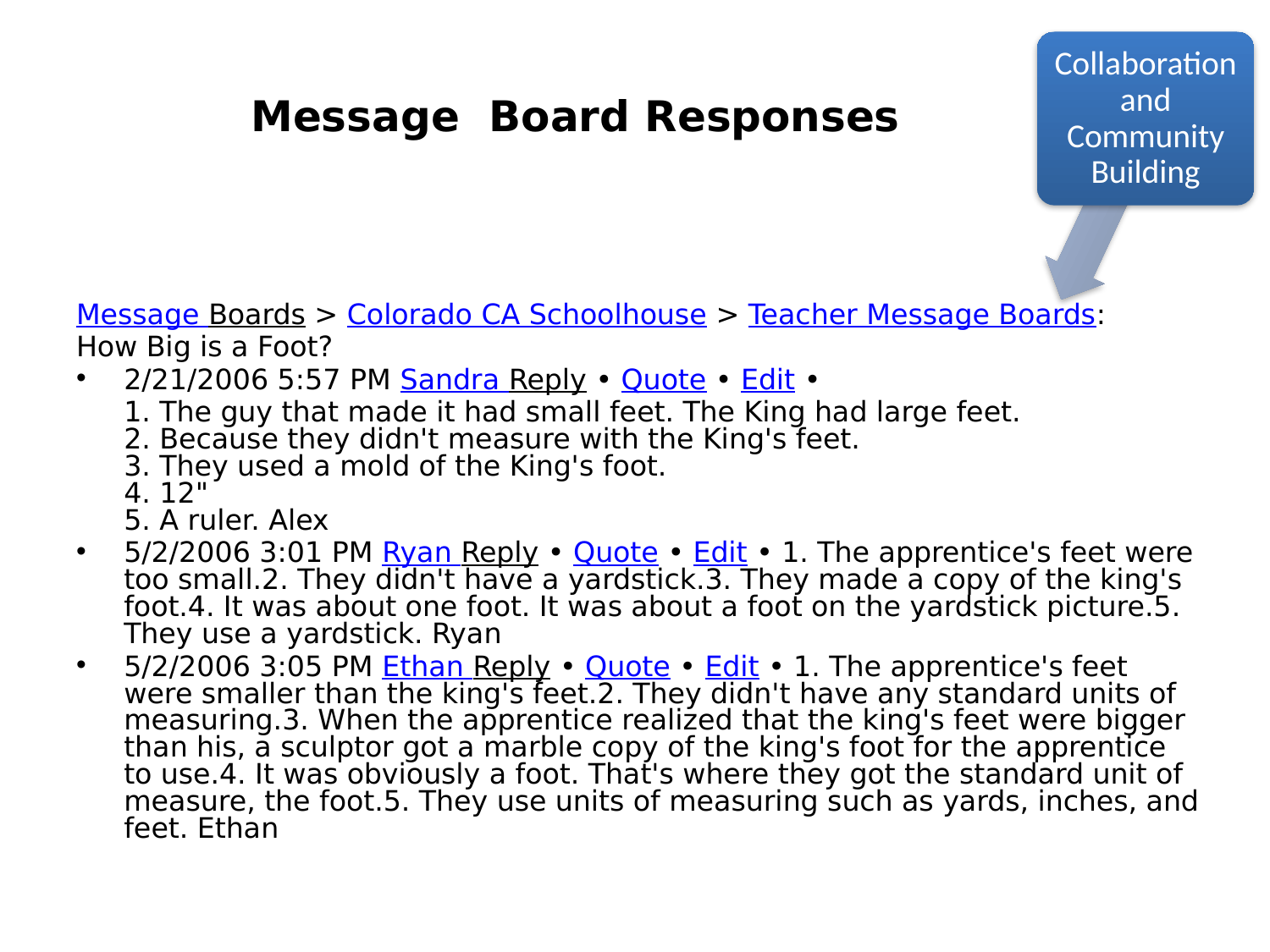

Collaboration and Community Building

  Message  Board Responses
Message Boards > Colorado CA Schoolhouse > Teacher Message Boards:
How Big is a Foot?
2/21/2006 5:57 PM Sandra Reply • Quote • Edit •
	1. The guy that made it had small feet. The King had large feet.
2. Because they didn't measure with the King's feet.
3. They used a mold of the King's foot.
4. 12"
5. A ruler. Alex
5/2/2006 3:01 PM Ryan Reply • Quote • Edit • 1. The apprentice's feet were too small.2. They didn't have a yardstick.3. They made a copy of the king's foot.4. It was about one foot. It was about a foot on the yardstick picture.5. They use a yardstick. Ryan
5/2/2006 3:05 PM Ethan Reply • Quote • Edit • 1. The apprentice's feet were smaller than the king's feet.2. They didn't have any standard units of measuring.3. When the apprentice realized that the king's feet were bigger than his, a sculptor got a marble copy of the king's foot for the apprentice to use.4. It was obviously a foot. That's where they got the standard unit of measure, the foot.5. They use units of measuring such as yards, inches, and feet. Ethan